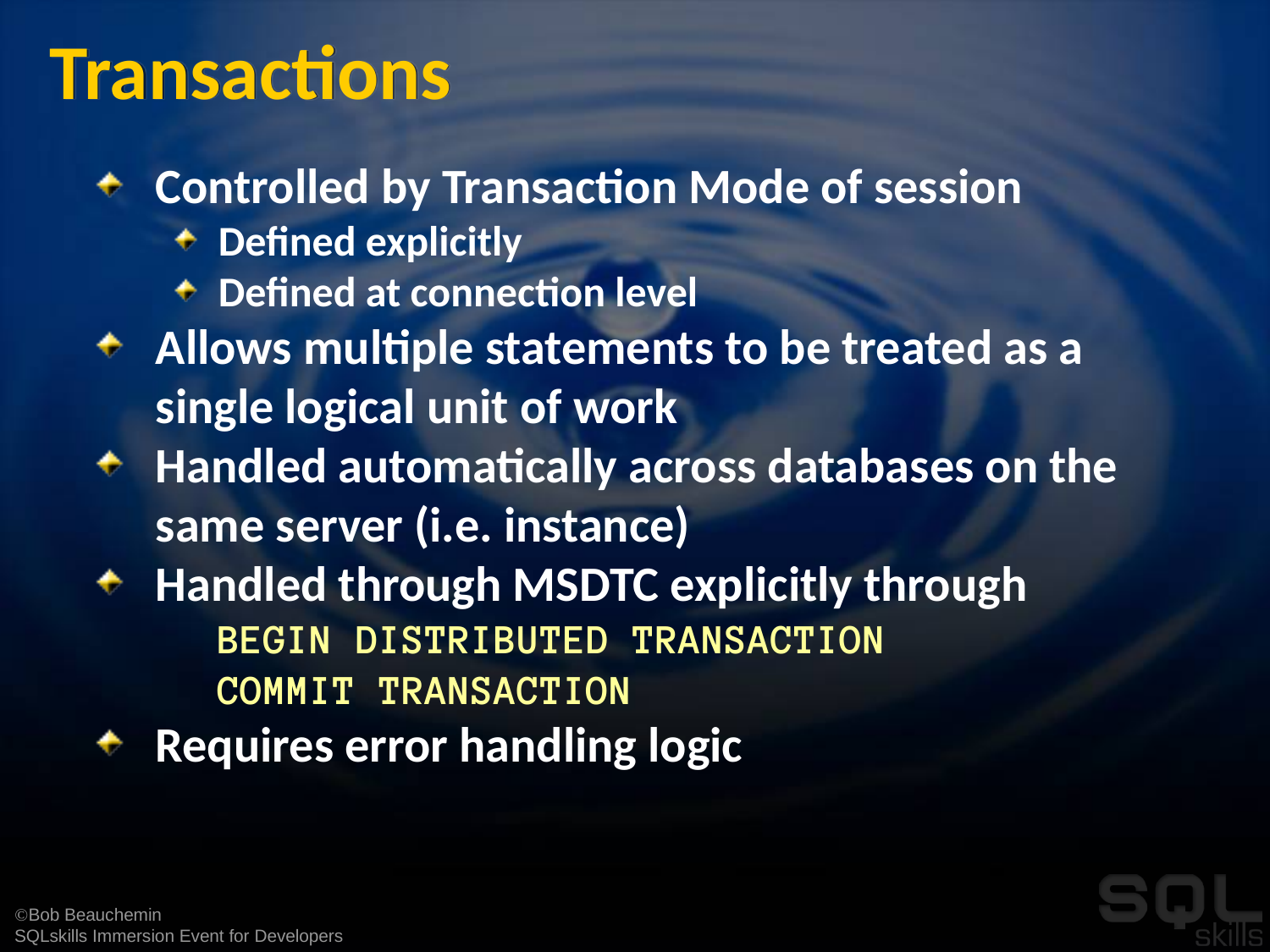

# Transactions
Controlled by Transaction Mode of session
Defined explicitly
Defined at connection level
Allows multiple statements to be treated as a single logical unit of work
Handled automatically across databases on the same server (i.e. instance)
Handled through MSDTC explicitly through
  BEGIN DISTRIBUTED TRANSACTION
  COMMIT TRANSACTION
Requires error handling logic